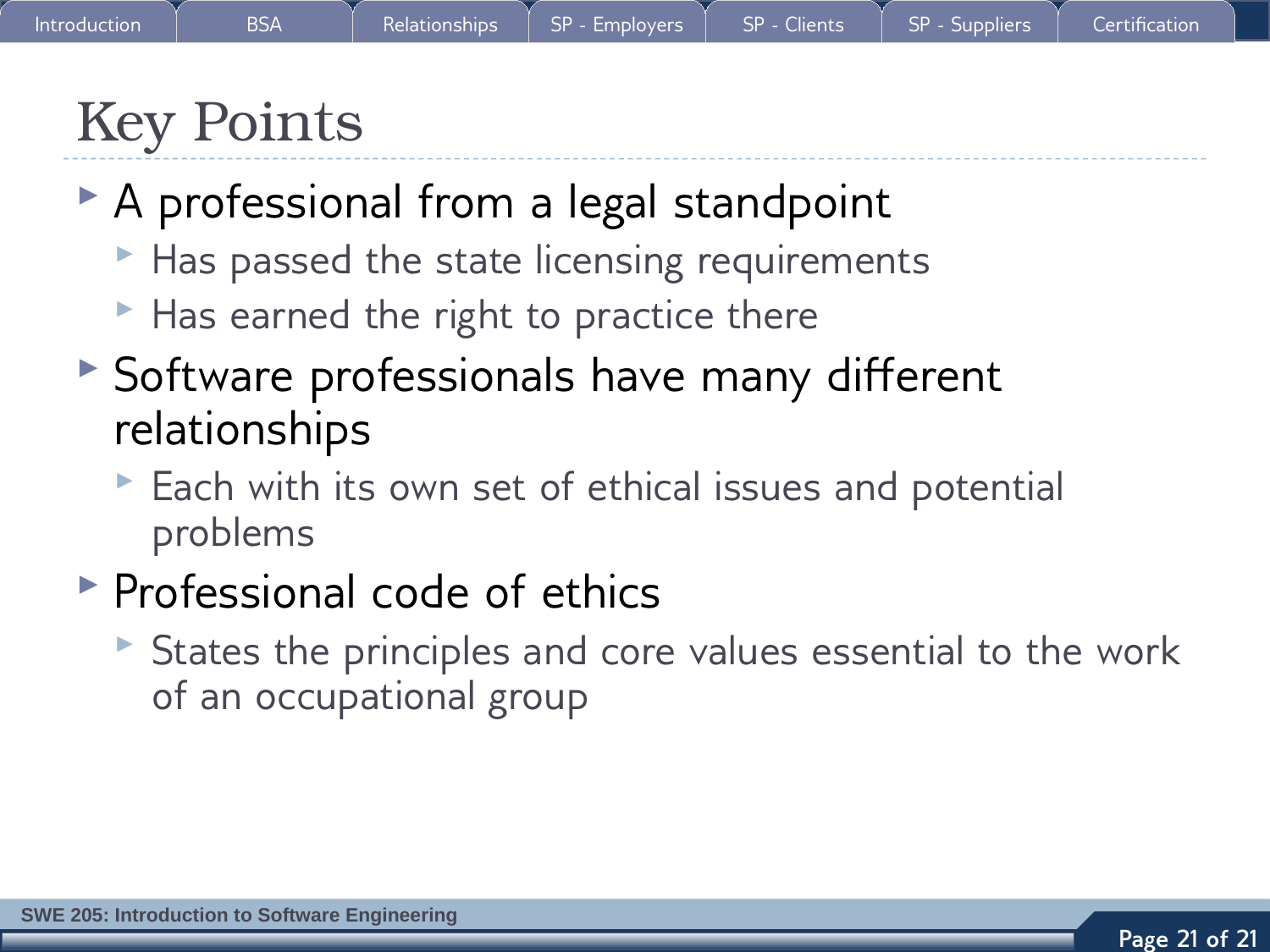

Introduction
BSA
Relationships
SP - Employers
SP - Clients
SP - Suppliers
Certification
# Key Points
A professional from a legal standpoint
Has passed the state licensing requirements
Has earned the right to practice there
Software professionals have many different relationships
Each with its own set of ethical issues and potential problems
Professional code of ethics
States the principles and core values essential to the work of an occupational group
21
Page 21 of 21